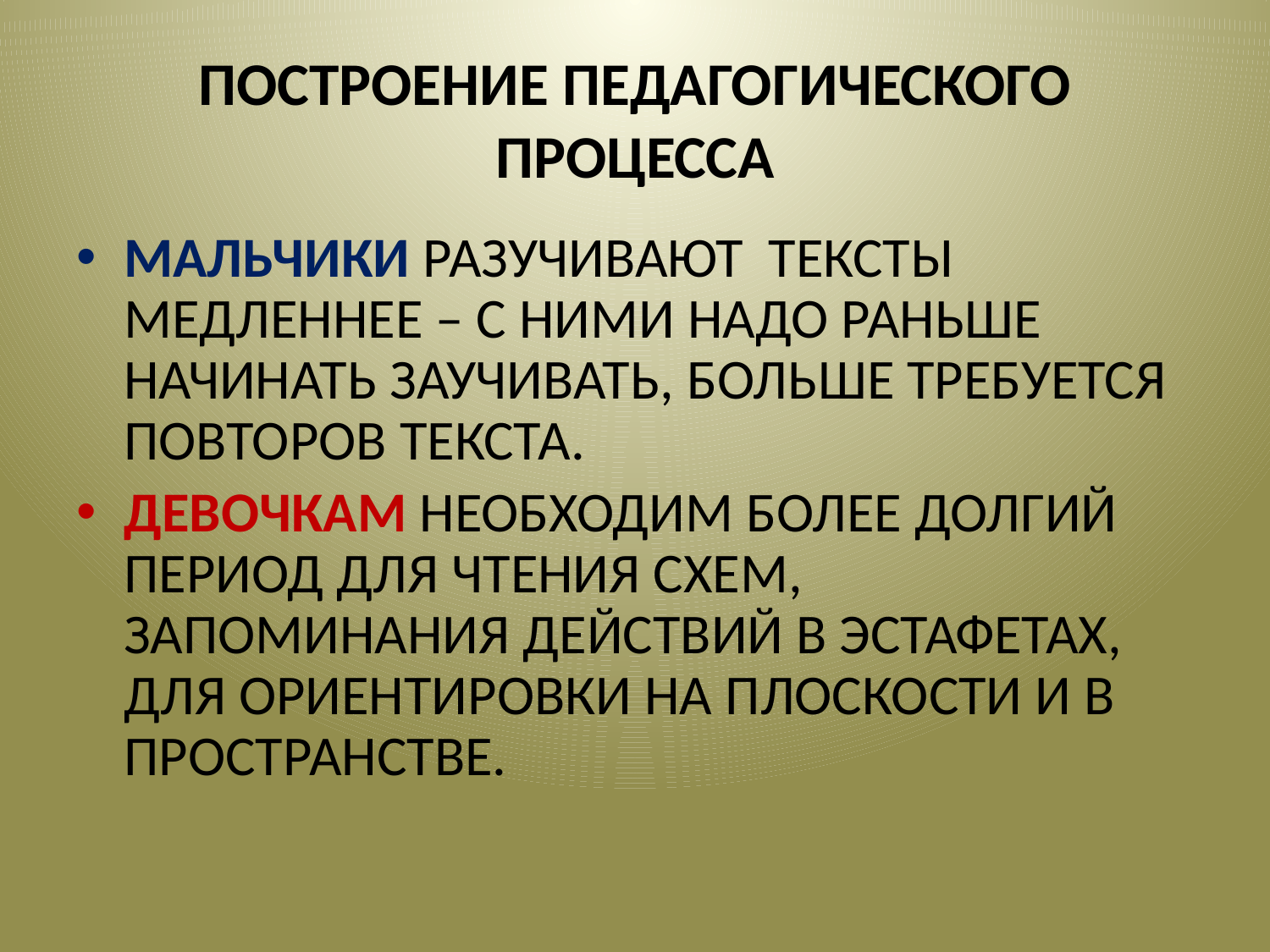

# ПОСТРОЕНИЕ ПЕДАГОГИЧЕСКОГО ПРОЦЕССА
МАЛЬЧИКИ РАЗУЧИВАЮТ  ТЕКСТЫ МЕДЛЕННЕЕ – С НИМИ НАДО РАНЬШЕ НАЧИНАТЬ ЗАУЧИВАТЬ, БОЛЬШЕ ТРЕБУЕТСЯ ПОВТОРОВ ТЕКСТА.
ДЕВОЧКАМ НЕОБХОДИМ БОЛЕЕ ДОЛГИЙ ПЕРИОД ДЛЯ ЧТЕНИЯ СХЕМ, ЗАПОМИНАНИЯ ДЕЙСТВИЙ В ЭСТАФЕТАХ,  ДЛЯ ОРИЕНТИРОВКИ НА ПЛОСКОСТИ И В ПРОСТРАНСТВЕ.